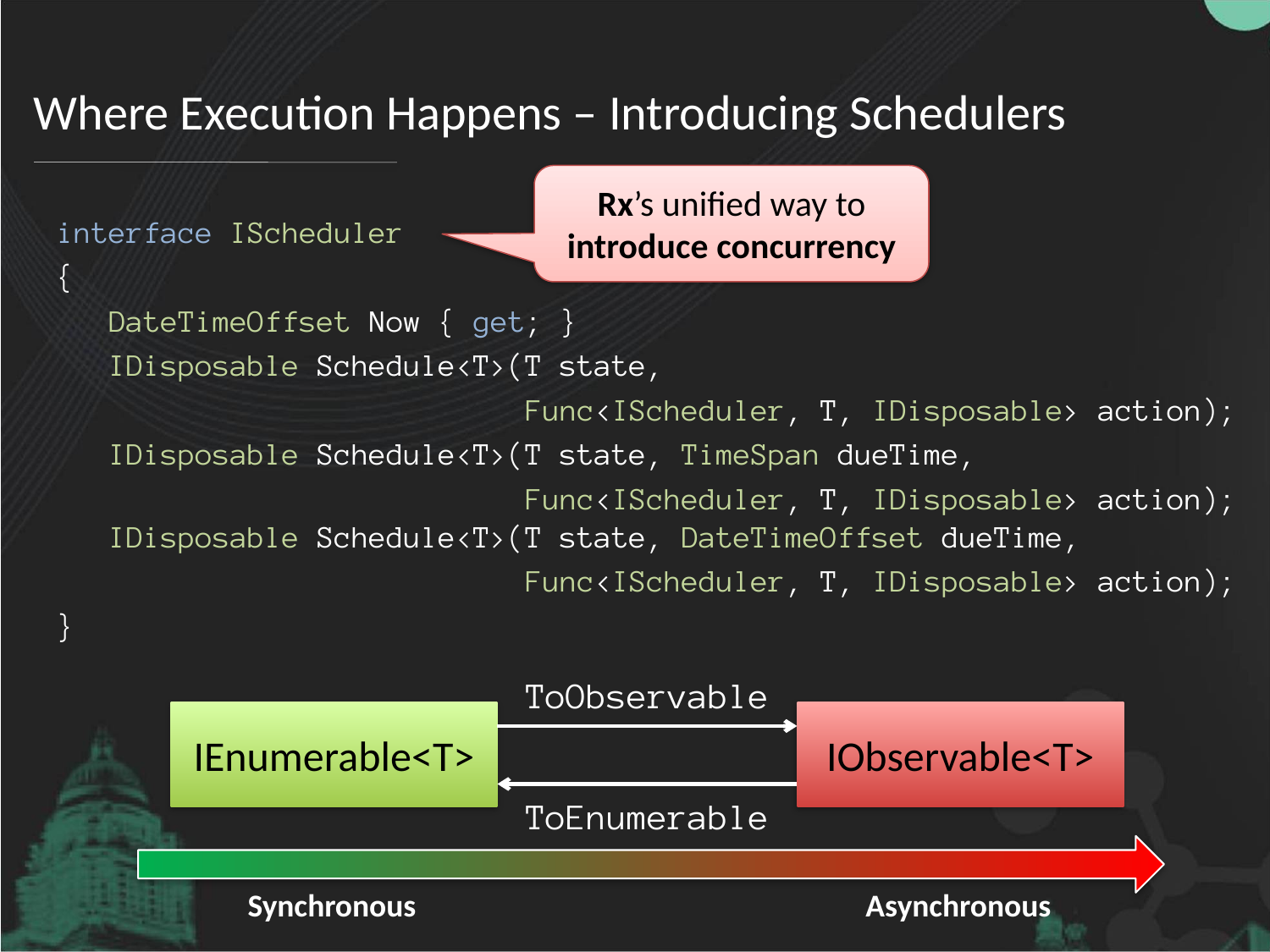

# Where Execution Happens – Introducing Schedulers
Rx’s unified way to
introduce concurrency
interface IScheduler
{
   DateTimeOffset Now { get; }
   IDisposable Schedule<T>(T state,
                           Func<IScheduler, T, IDisposable> action);
   IDisposable Schedule<T>(T state, TimeSpan dueTime,
                           Func<IScheduler, T, IDisposable> action);
   IDisposable Schedule<T>(T state, DateTimeOffset dueTime,
                           Func<IScheduler, T, IDisposable> action);
}
ToObservable
IObservable<T>
IEnumerable<T>
ToEnumerable

Synchronous
Asynchronous